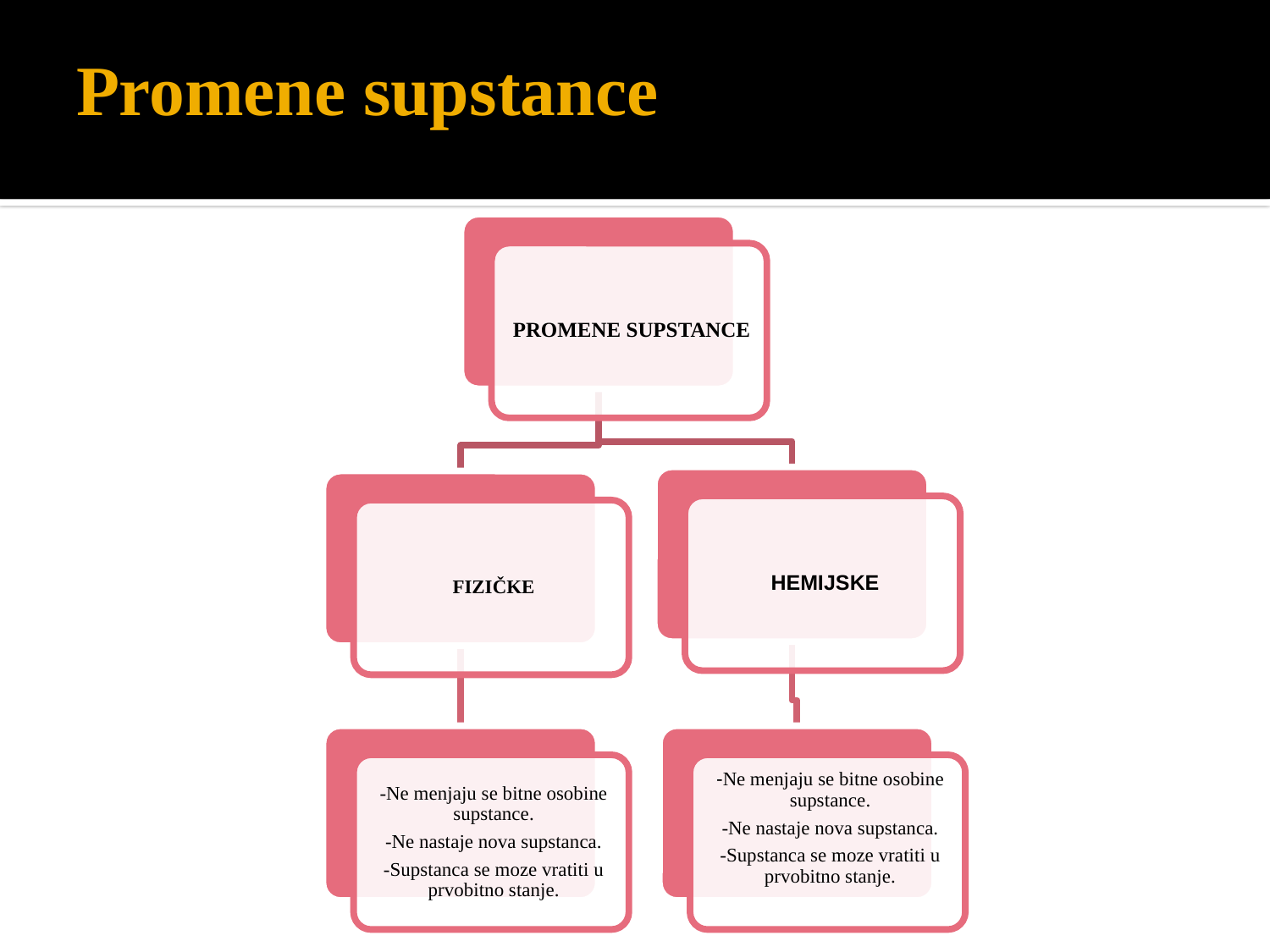

# Promene supstance
PROMENE SUPSTANCE
FIZIČKE
-Ne menjaju se bitne osobine supstance.
-Ne nastaje nova supstanca.
-Supstanca se moze vratiti u prvobitno stanje.
HEMIJSKE
-Ne menjaju se bitne osobine supstance.
-Ne nastaje nova supstanca.
-Supstanca se moze vratiti u prvobitno stanje.